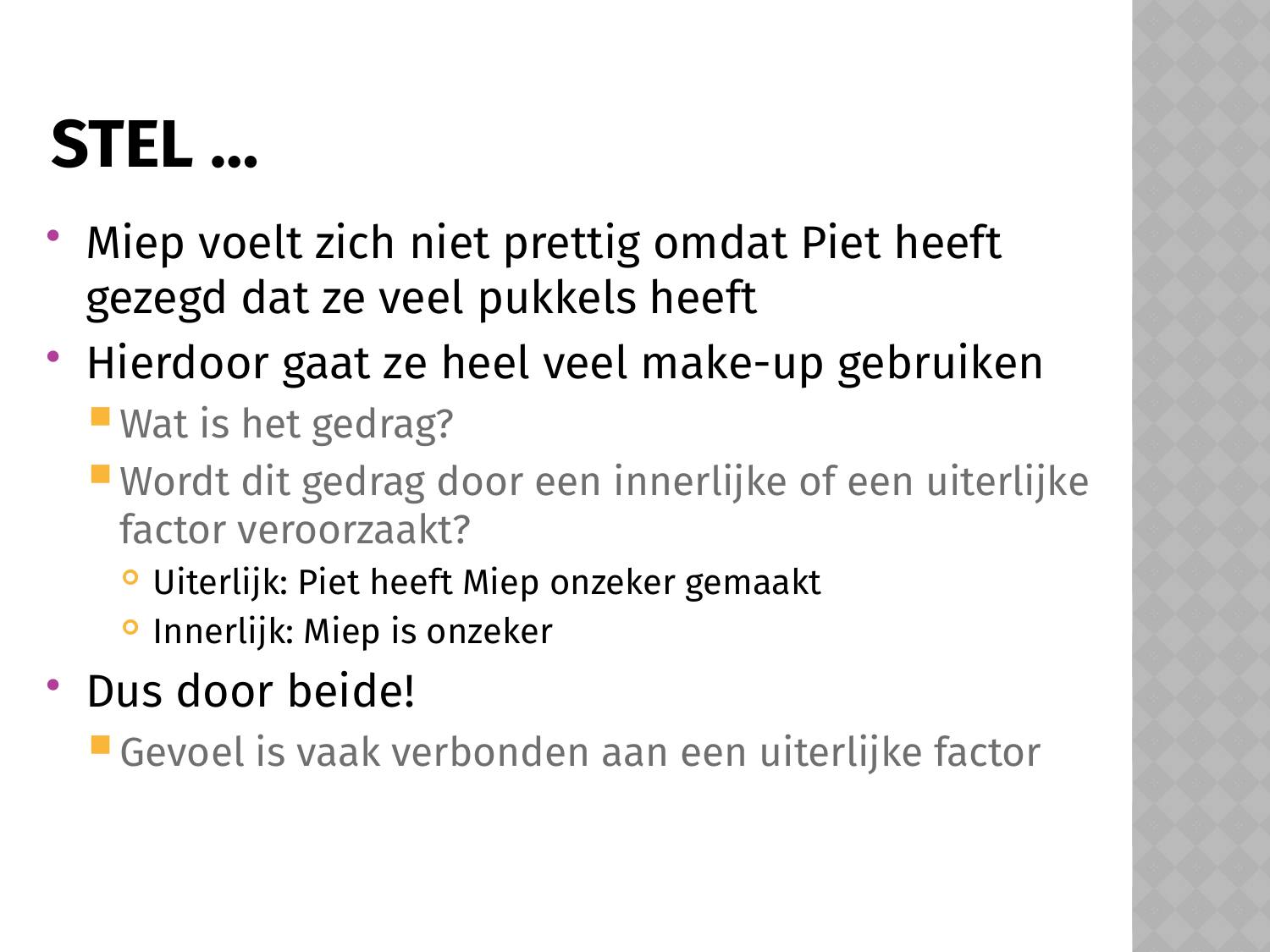

# Stel …
Miep voelt zich niet prettig omdat Piet heeft gezegd dat ze veel pukkels heeft
Hierdoor gaat ze heel veel make-up gebruiken
Wat is het gedrag?
Wordt dit gedrag door een innerlijke of een uiterlijke factor veroorzaakt?
Uiterlijk: Piet heeft Miep onzeker gemaakt
Innerlijk: Miep is onzeker
Dus door beide!
Gevoel is vaak verbonden aan een uiterlijke factor